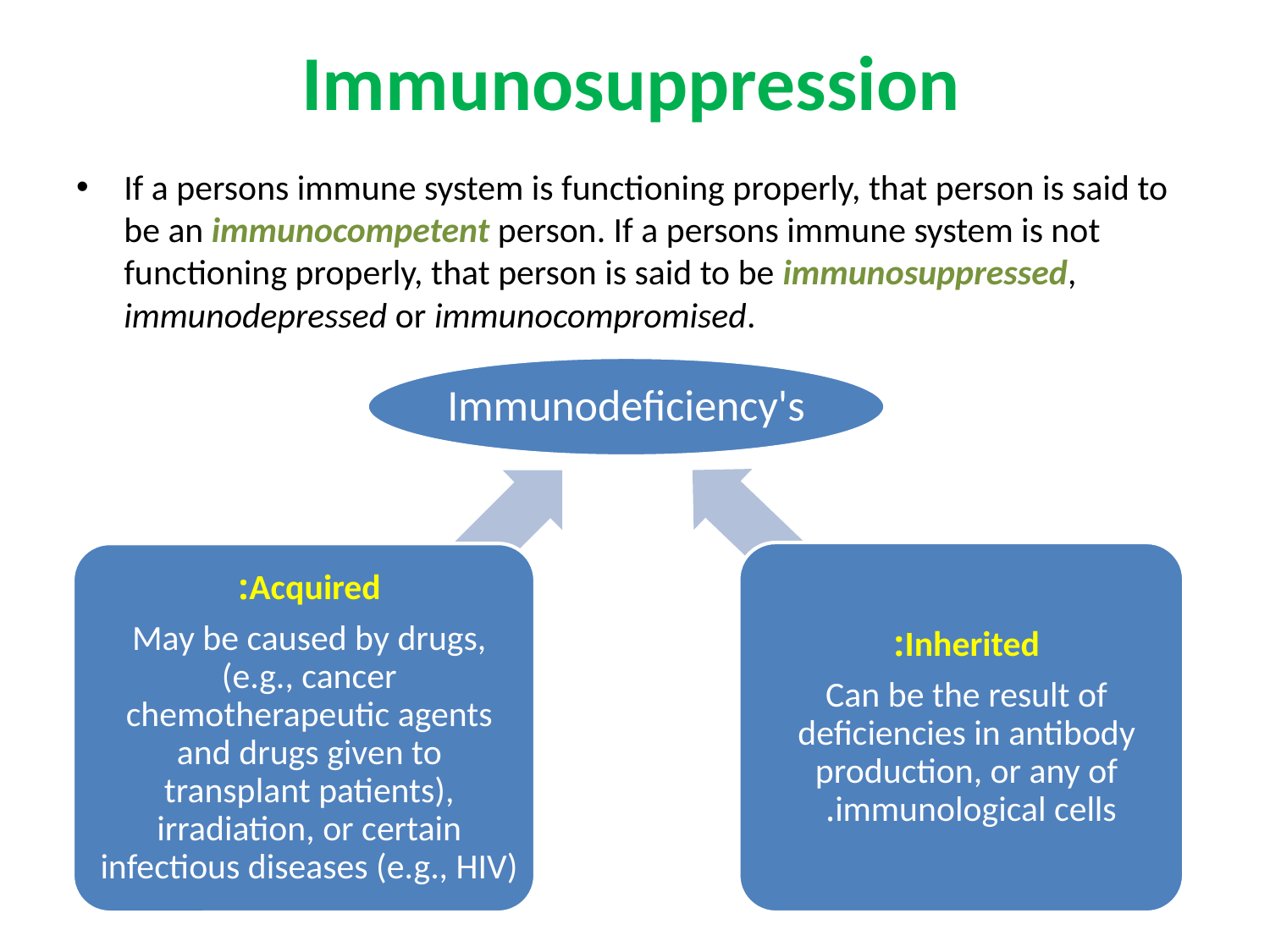

# Immunosuppression
If a persons immune system is functioning properly, that person is said to be an immunocompetent person. If a persons immune system is not functioning properly, that person is said to be immunosuppressed, immunodepressed or immunocompromised.

Immunodeficiency's
Acquired:
May be caused by drugs, (e.g., cancer chemotherapeutic agents and drugs given to transplant patients), irradiation, or certain infectious diseases (e.g., HIV)
Inherited:
Can be the result of deficiencies in antibody production, or any of immunological cells.